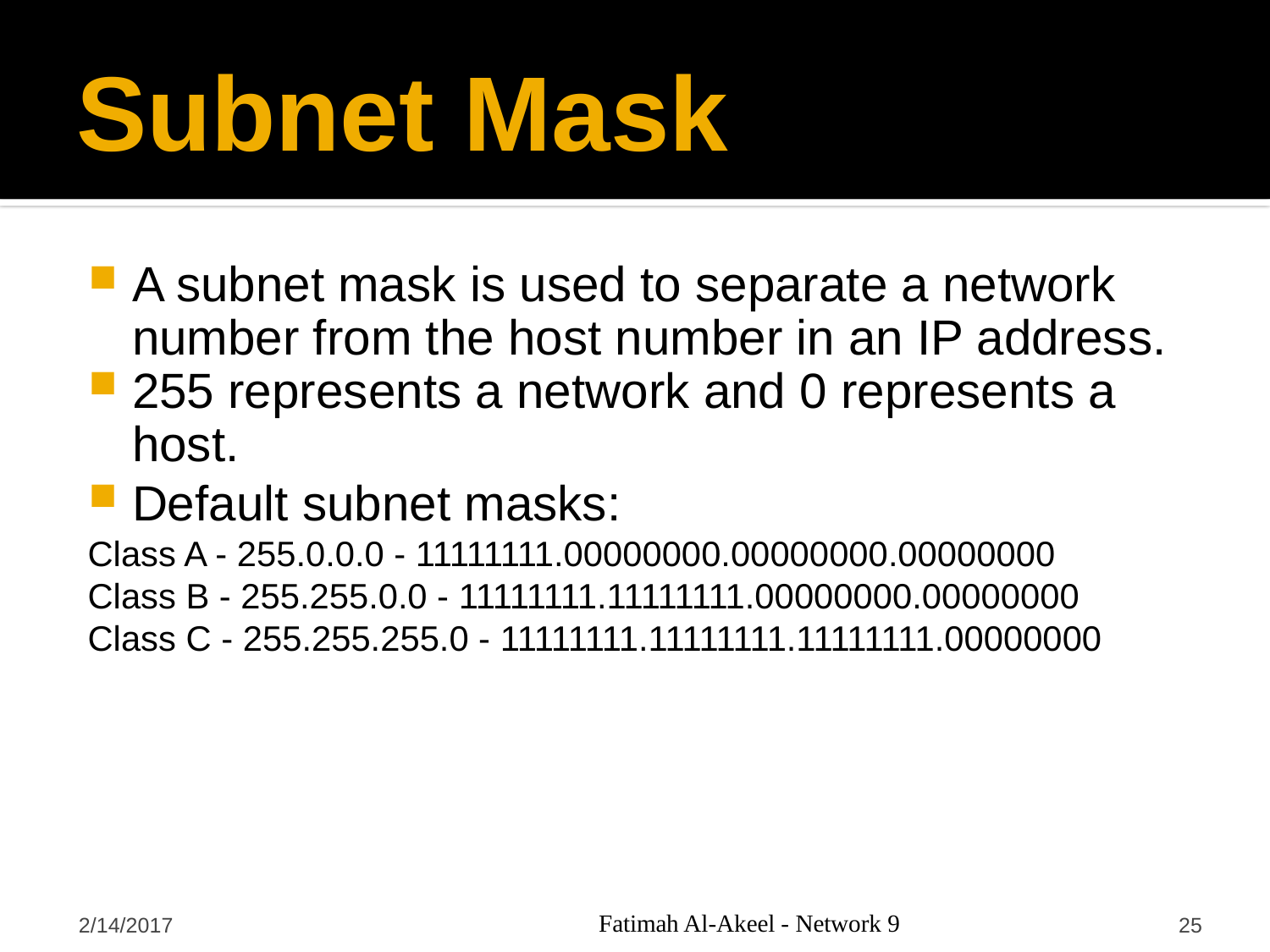

# Subnet Mask
A subnet mask is used to separate a network number from the host number in an IP address.
255 represents a network and 0 represents a host.
Default subnet masks:
Class A - 255.0.0.0 - 11111111.00000000.00000000.00000000
Class B - 255.255.0.0 - 11111111.11111111.00000000.00000000
Class C - 255.255.255.0 - 11111111.11111111.11111111.00000000

2/14/2017
Fatimah Al-Akeel - Network 9
25